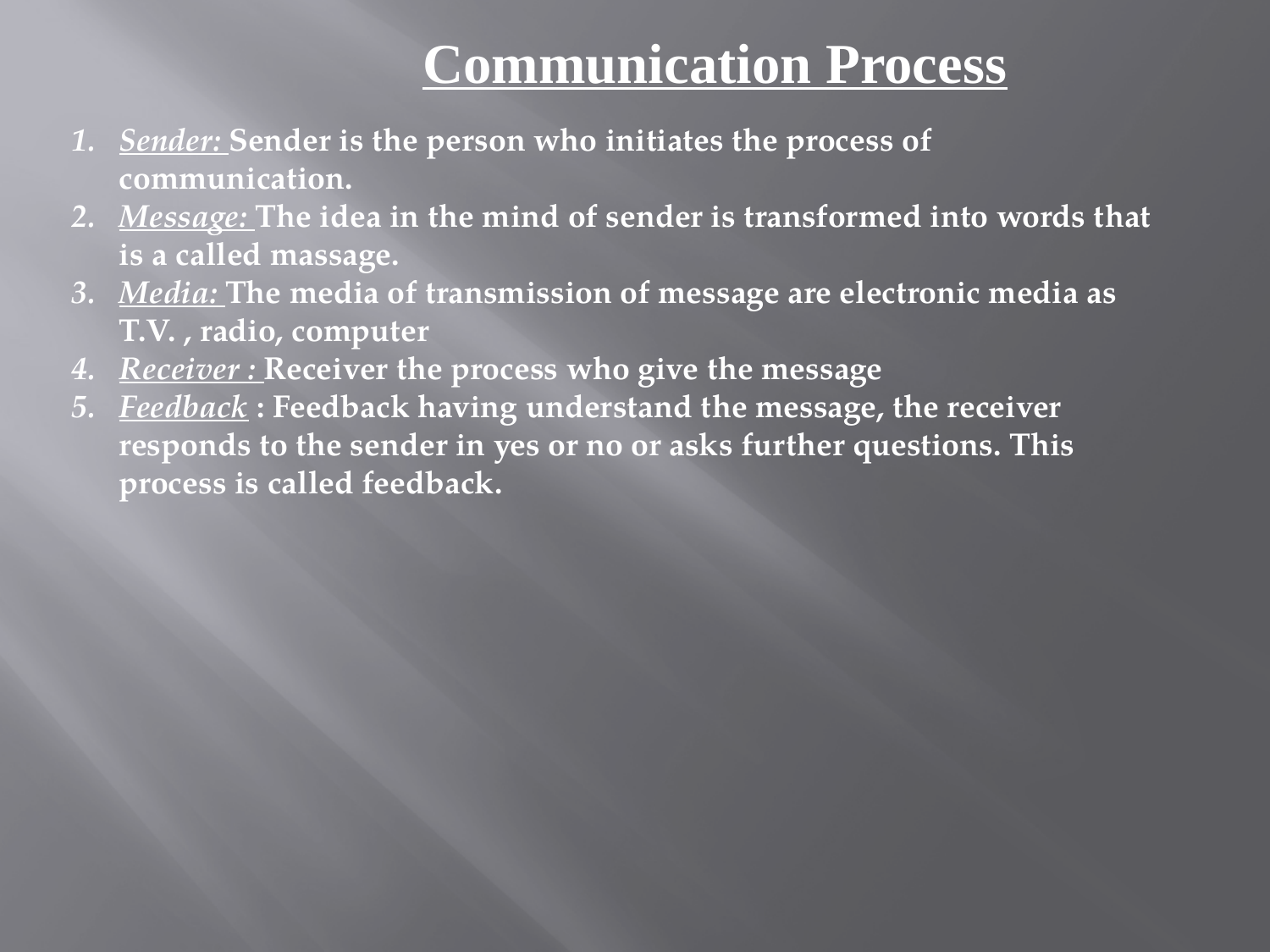

Communication Process
Sender: Sender is the person who initiates the process of communication.
Message: The idea in the mind of sender is transformed into words that is a called massage.
Media: The media of transmission of message are electronic media as T.V. , radio, computer
Receiver : Receiver the process who give the message
Feedback : Feedback having understand the message, the receiver responds to the sender in yes or no or asks further questions. This process is called feedback.